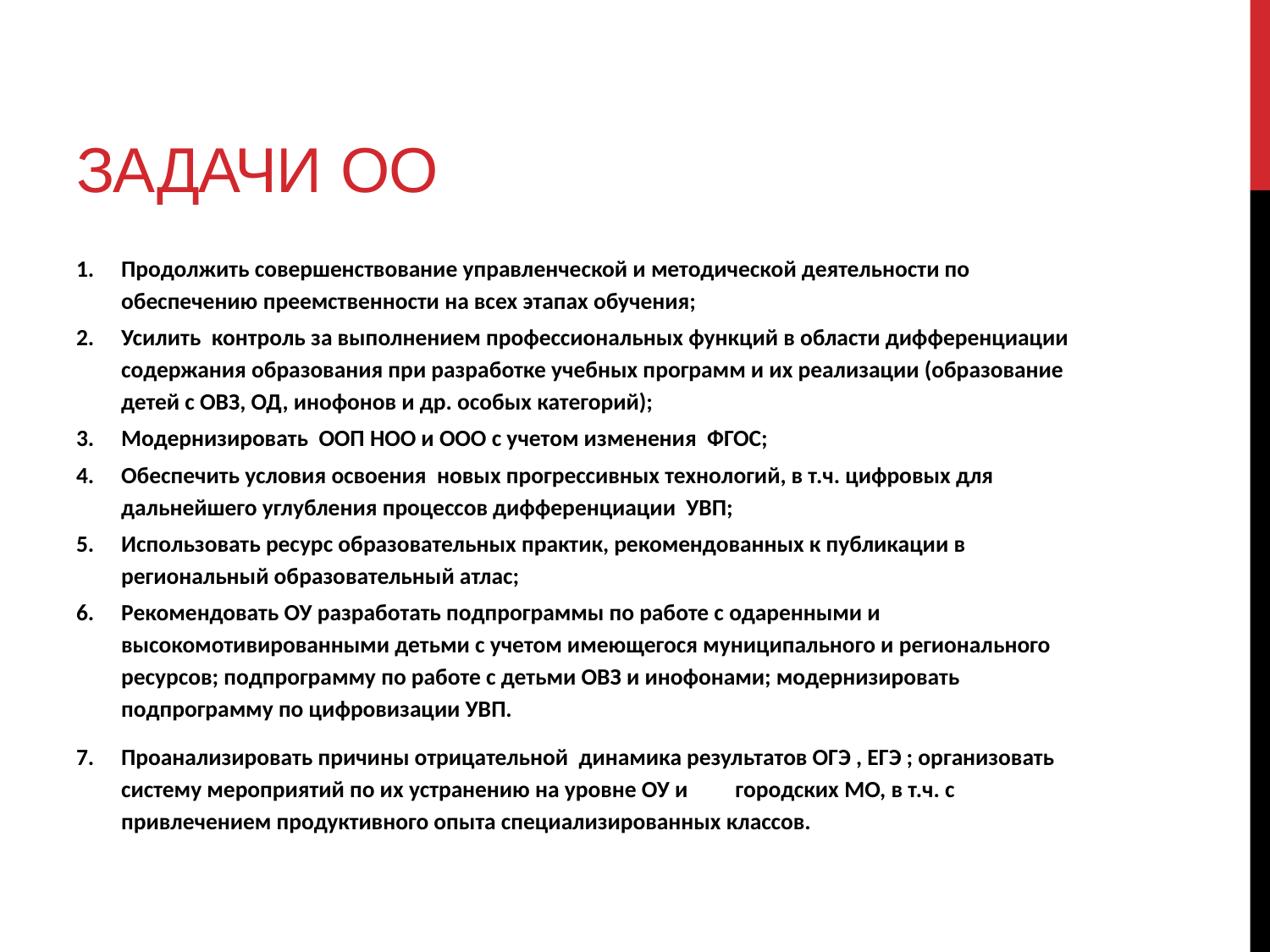

# Задачи ОО
Продолжить совершенствование управленческой и методической деятельности по обеспечению преемственности на всех этапах обучения;
Усилить  контроль за выполнением профессиональных функций в области дифференциации содержания образования при разработке учебных программ и их реализации (образование детей с ОВЗ, ОД, инофонов и др. особых категорий);
Модернизировать  ООП НОО и ООО с учетом изменения  ФГОС;
Обеспечить условия освоения  новых прогрессивных технологий, в т.ч. цифровых для дальнейшего углубления процессов дифференциации  УВП;
Использовать ресурс образовательных практик, рекомендованных к публикации в региональный образовательный атлас;
Рекомендовать ОУ разработать подпрограммы по работе с одаренными и высокомотивированными детьми с учетом имеющегося муниципального и регионального ресурсов; подпрограмму по работе с детьми ОВЗ и инофонами; модернизировать подпрограмму по цифровизации УВП.
Проанализировать причины отрицательной  динамика результатов ОГЭ , ЕГЭ ; организовать  систему мероприятий по их устранению на уровне ОУ и         городских МО, в т.ч. с привлечением продуктивного опыта специализированных классов.